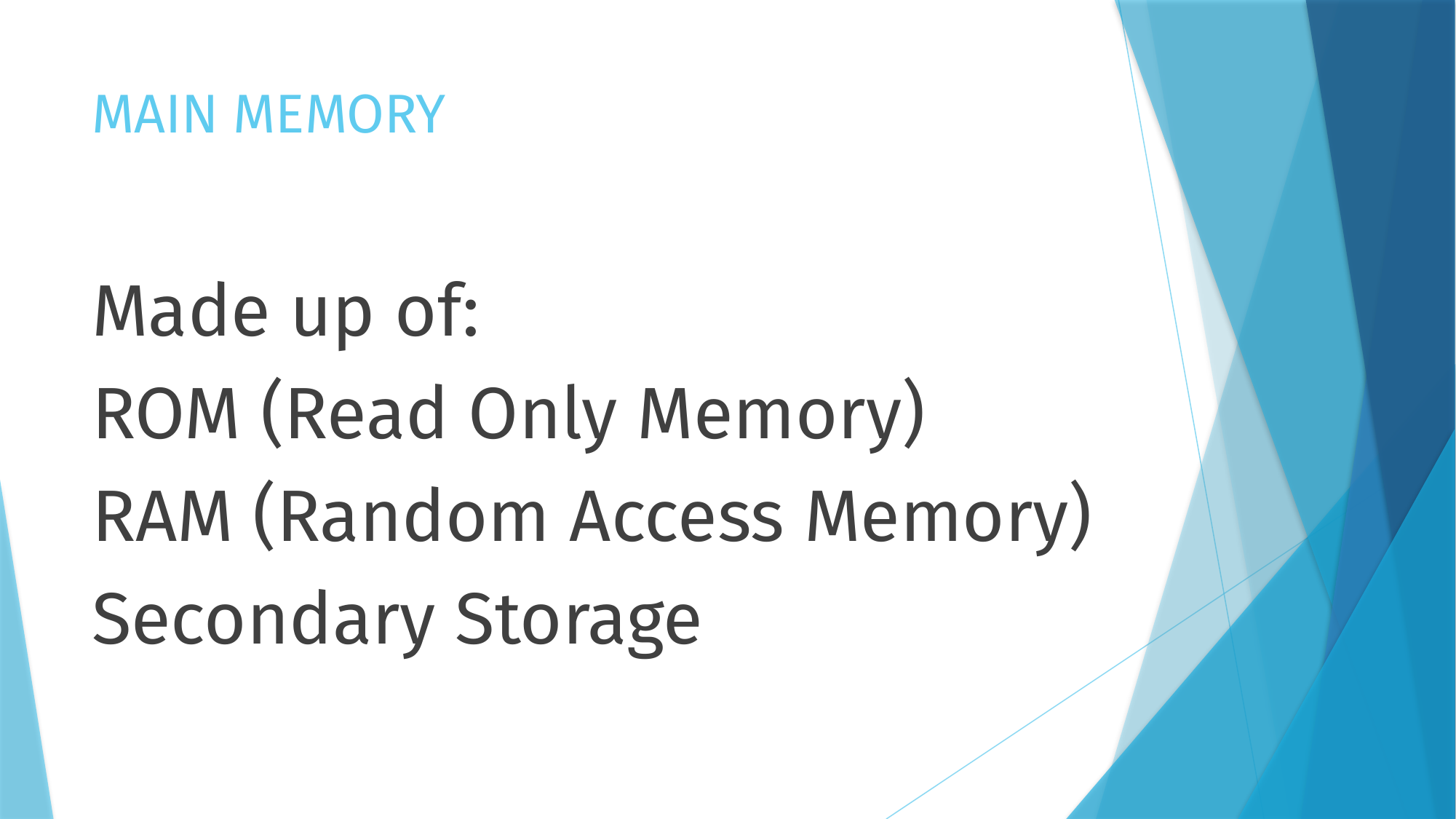

# MAIN MEMORY
Made up of:
ROM (Read Only Memory)
RAM (Random Access Memory)
Secondary Storage